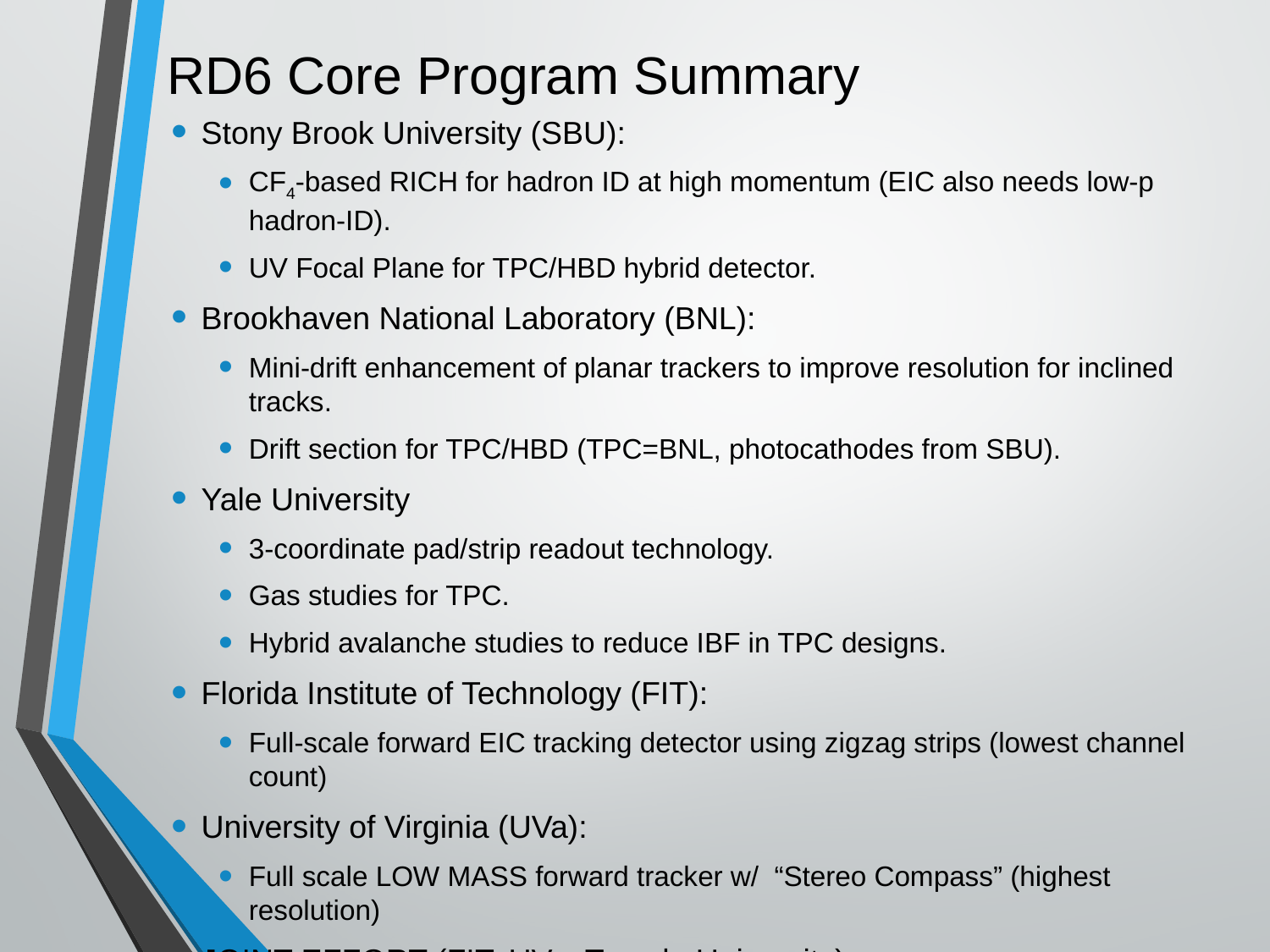

# RD6 Core Program Summary
Stony Brook University (SBU):
CF4-based RICH for hadron ID at high momentum (EIC also needs low-p hadron-ID).
UV Focal Plane for TPC/HBD hybrid detector.
Brookhaven National Laboratory (BNL):
Mini-drift enhancement of planar trackers to improve resolution for inclined tracks.
Drift section for TPC/HBD (TPC=BNL, photocathodes from SBU).
Yale University
3-coordinate pad/strip readout technology.
Gas studies for TPC.
Hybrid avalanche studies to reduce IBF in TPC designs.
Florida Institute of Technology (FIT):
Full-scale forward EIC tracking detector using zigzag strips (lowest channel count)
University of Virginia (UVa):
Full scale LOW MASS forward tracker w/  “Stereo Compass” (highest resolution)
JOINT EFFORT (FIT, UVa, Temple University)
Develop common large GEM design to reduce overall costs of these efforts.